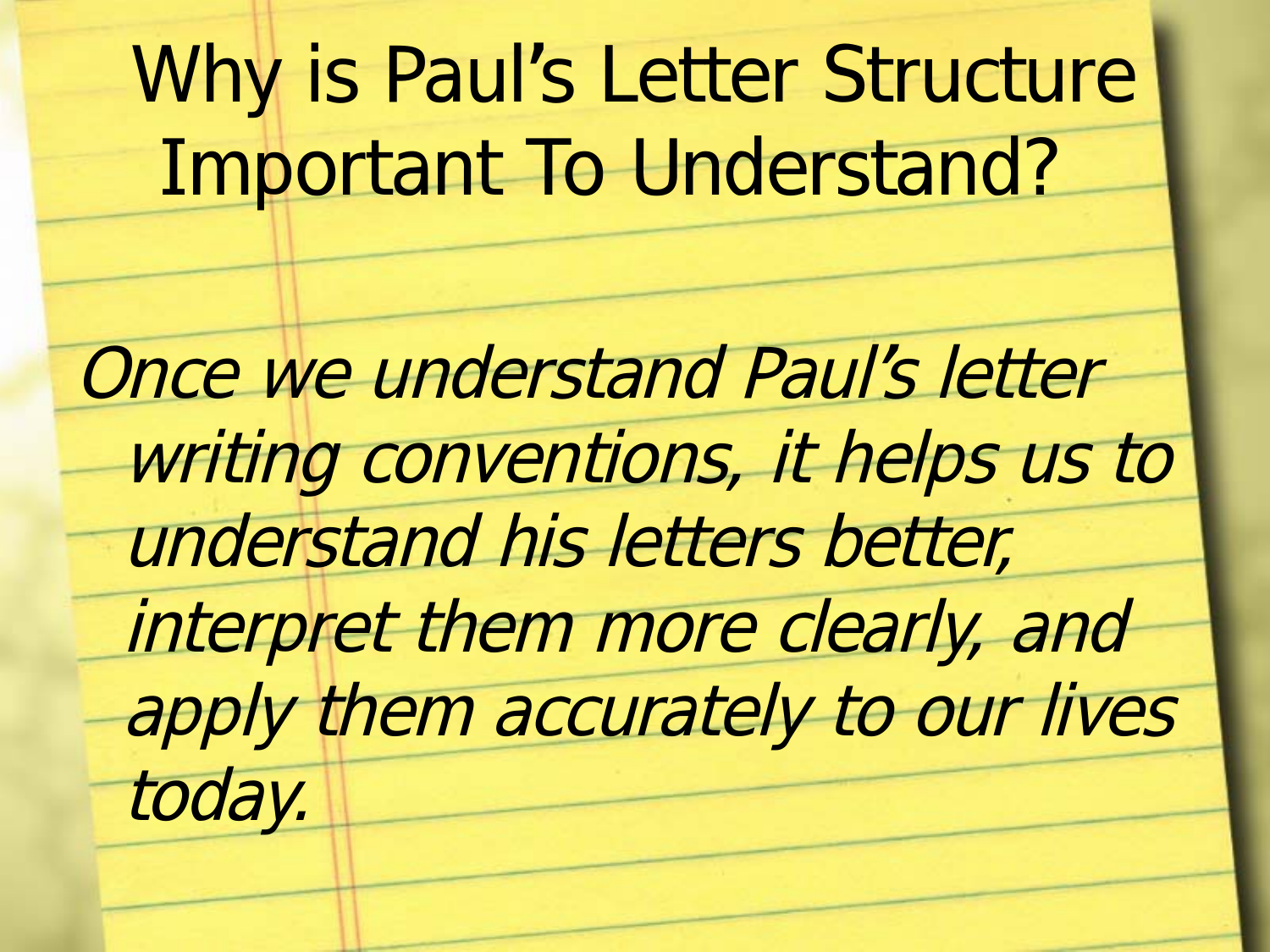

# Why is Paul’s Letter Structure Important To Understand?

Once we understand Paul’s letter writing conventions, it helps us to understand his letters better, interpret them more clearly, and apply them accurately to our lives today.